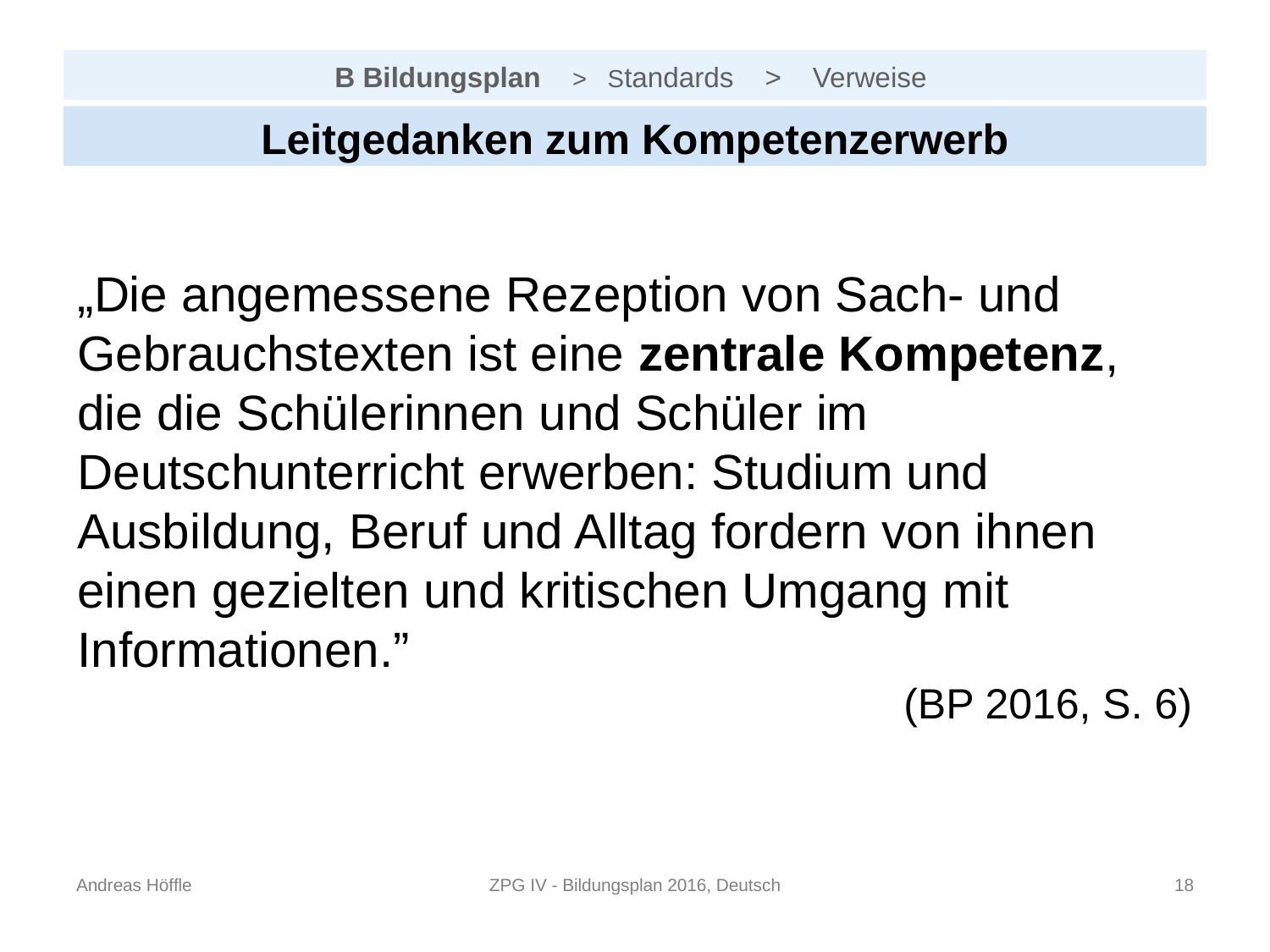

# B Bildungsplan    >   Standards    >    Verweise
Leitgedanken zum Kompetenzerwerb

„Die angemessene Rezeption von Sach- und Gebrauchstexten ist eine zentrale Kompetenz, die die Schülerinnen und Schüler im Deutschunterricht erwerben: Studium und Ausbildung, Beruf und Alltag fordern von ihnen einen gezielten und kritischen Umgang mit Informationen.”
(BP 2016, S. 6)

Andreas Höffle
ZPG IV - Bildungsplan 2016, Deutsch
18